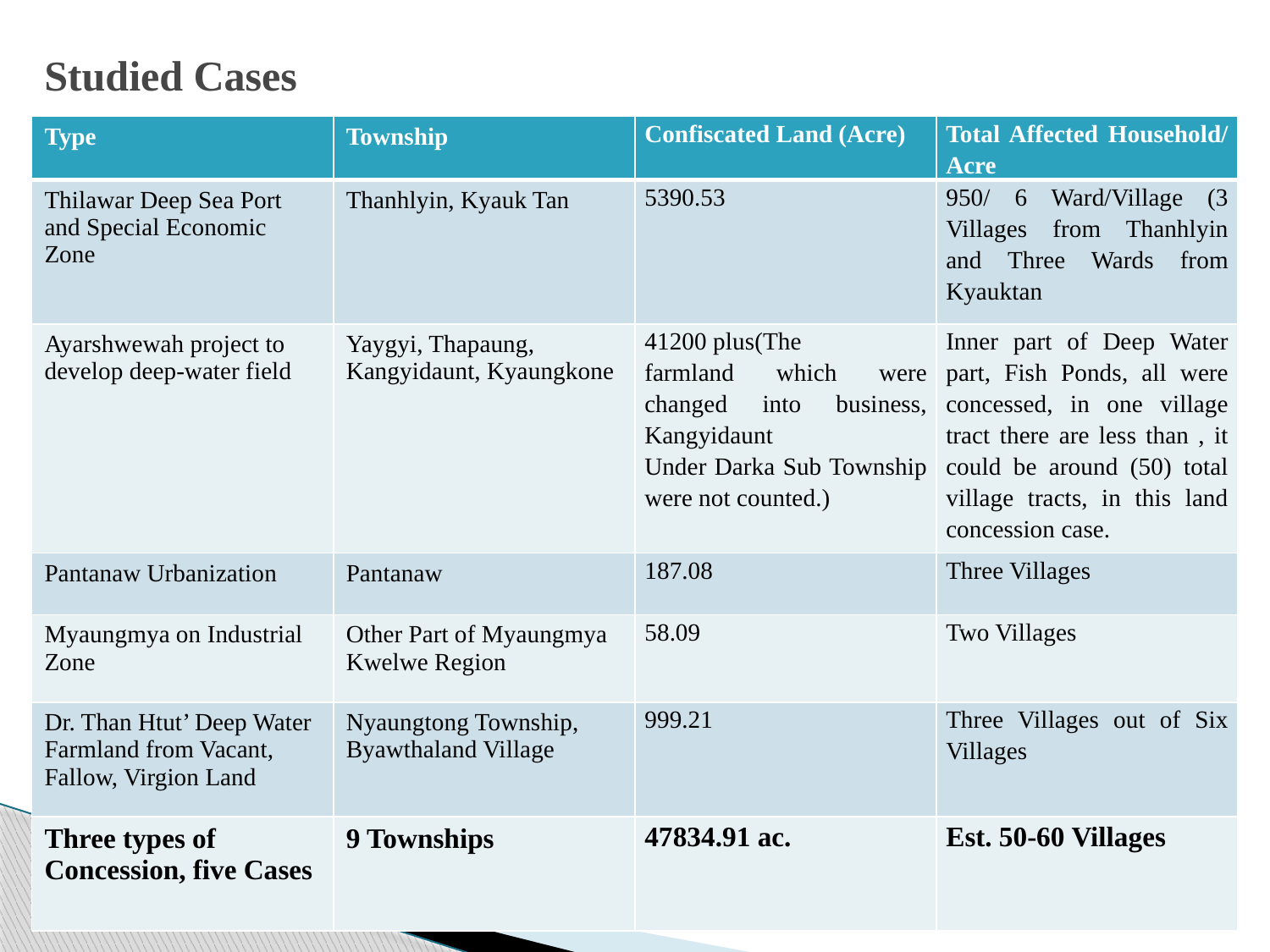

# Studied Cases
| Type | Township | Confiscated Land (Acre) | Total Affected Household/ Acre |
| --- | --- | --- | --- |
| Thilawar Deep Sea Port and Special Economic Zone | Thanhlyin, Kyauk Tan | 5390.53 | 950/ 6 Ward/Village (3 Villages from Thanhlyin and Three Wards from Kyauktan |
| Ayarshwewah project to develop deep-water field | Yaygyi, Thapaung, Kangyidaunt, Kyaungkone | 41200 plus(The farmland which were changed into business, Kangyidaunt Under Darka Sub Township were not counted.) | Inner part of Deep Water part, Fish Ponds, all were concessed, in one village tract there are less than , it could be around (50) total village tracts, in this land concession case. |
| Pantanaw Urbanization | Pantanaw | 187.08 | Three Villages |
| Myaungmya on Industrial Zone | Other Part of Myaungmya Kwelwe Region | 58.09 | Two Villages |
| Dr. Than Htut’ Deep Water Farmland from Vacant, Fallow, Virgion Land | Nyaungtong Township, Byawthaland Village | 999.21 | Three Villages out of Six Villages |
| Three types of Concession, five Cases | 9 Townships | 47834.91 ac. | Est. 50-60 Villages |